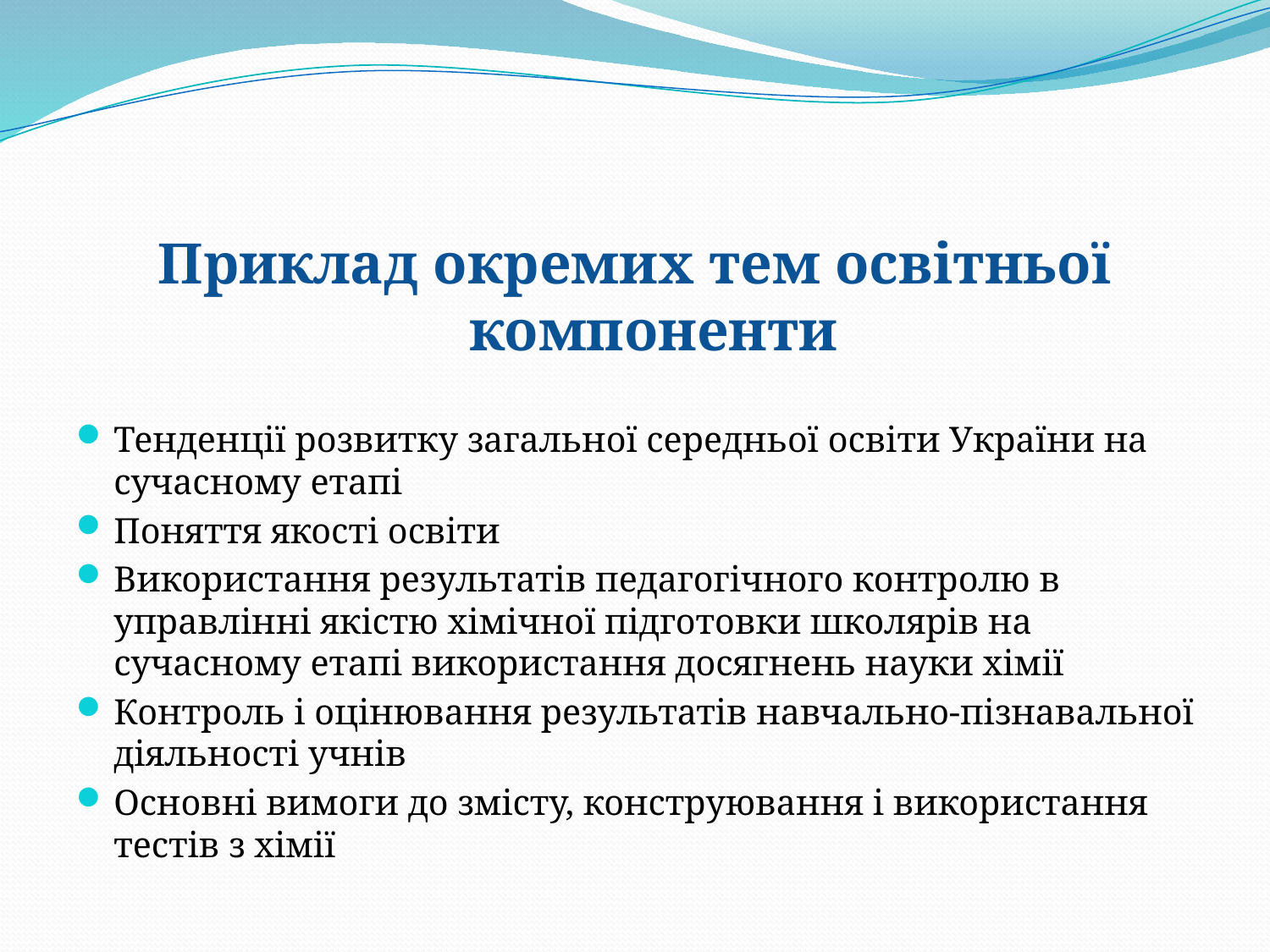

Приклад окремих тем освітньої компоненти

Тенденції розвитку загальної середньої освіти України на сучасному етапі
Поняття якості освіти
Використання результатів педагогічного контролю в управлінні якістю хімічної підготовки школярів на сучасному етапі використання досягнень науки хімії
Контроль і оцінювання результатів навчально-пізнавальної діяльності учнів
Основні вимоги до змісту, конструювання і використання тестів з хімії